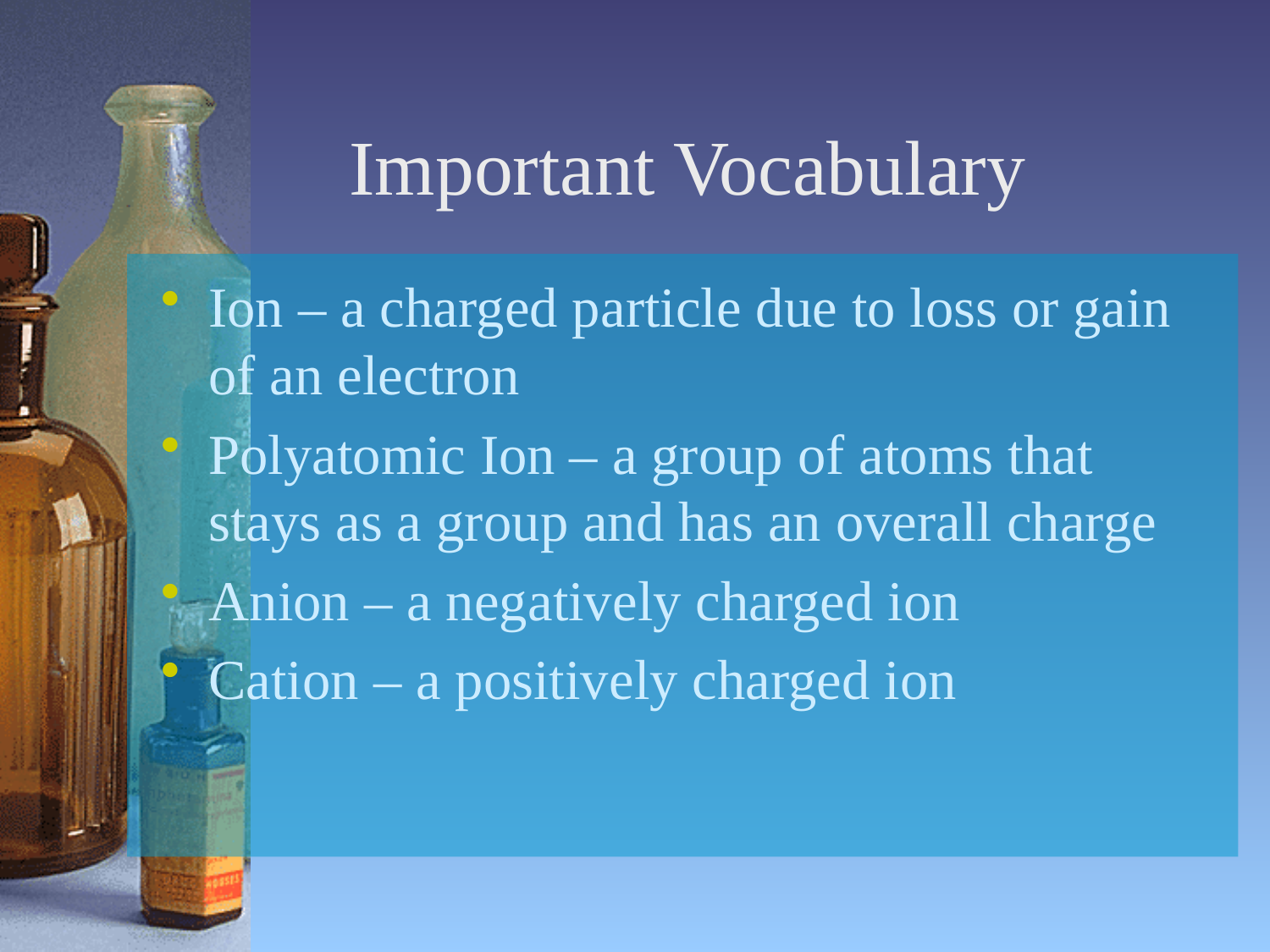

# Important Vocabulary
Ion – a charged particle due to loss or gain of an electron
Polyatomic Ion – a group of atoms that stays as a group and has an overall charge
Anion – a negatively charged ion
Cation – a positively charged ion